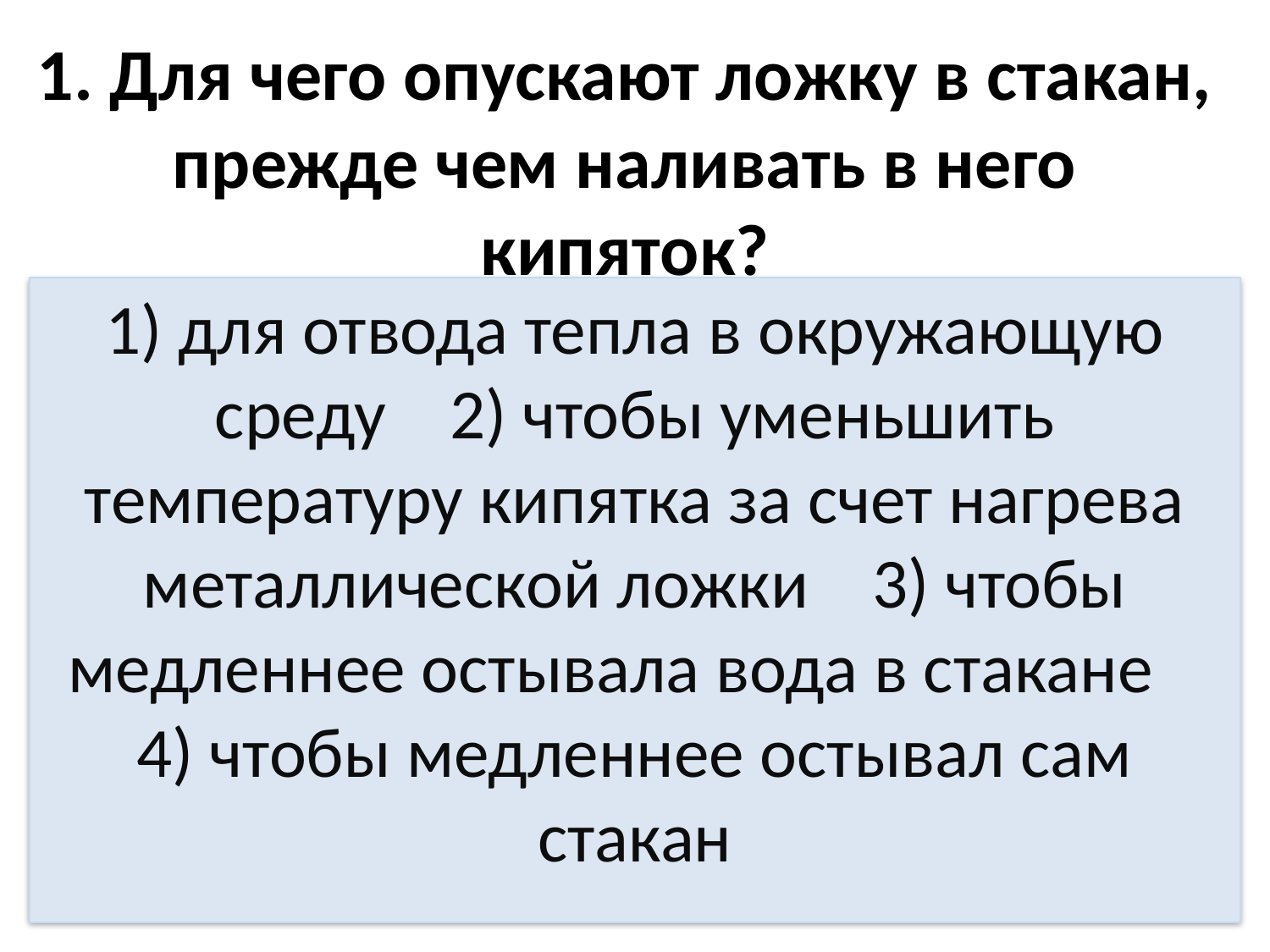

# 1. Для чего опускают ложку в стакан, прежде чем наливать в него кипяток?
1) для отвода тепла в окружающую среду    2) чтобы уменьшить температуру кипятка за счет нагрева металлической ложки    3) чтобы медленнее остывала вода в стакане    4) чтобы медленнее остывал сам стакан